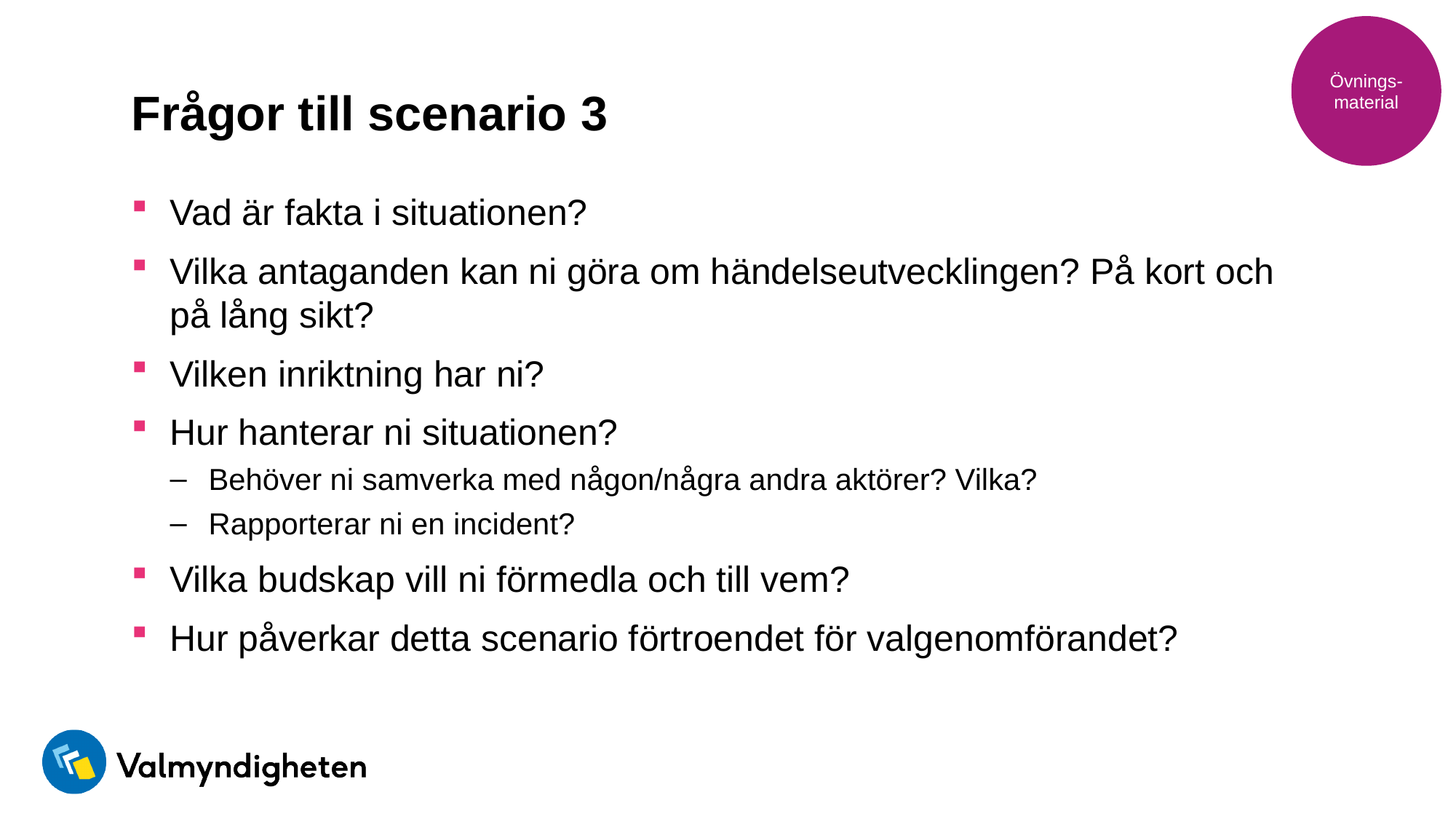

Övnings-material
# Frågor till scenario 3
Vad är fakta i situationen?
Vilka antaganden kan ni göra om händelseutvecklingen? På kort och på lång sikt?
Vilken inriktning har ni?
Hur hanterar ni situationen?
Behöver ni samverka med någon/några andra aktörer? Vilka?
Rapporterar ni en incident?
Vilka budskap vill ni förmedla och till vem?
Hur påverkar detta scenario förtroendet för valgenomförandet?